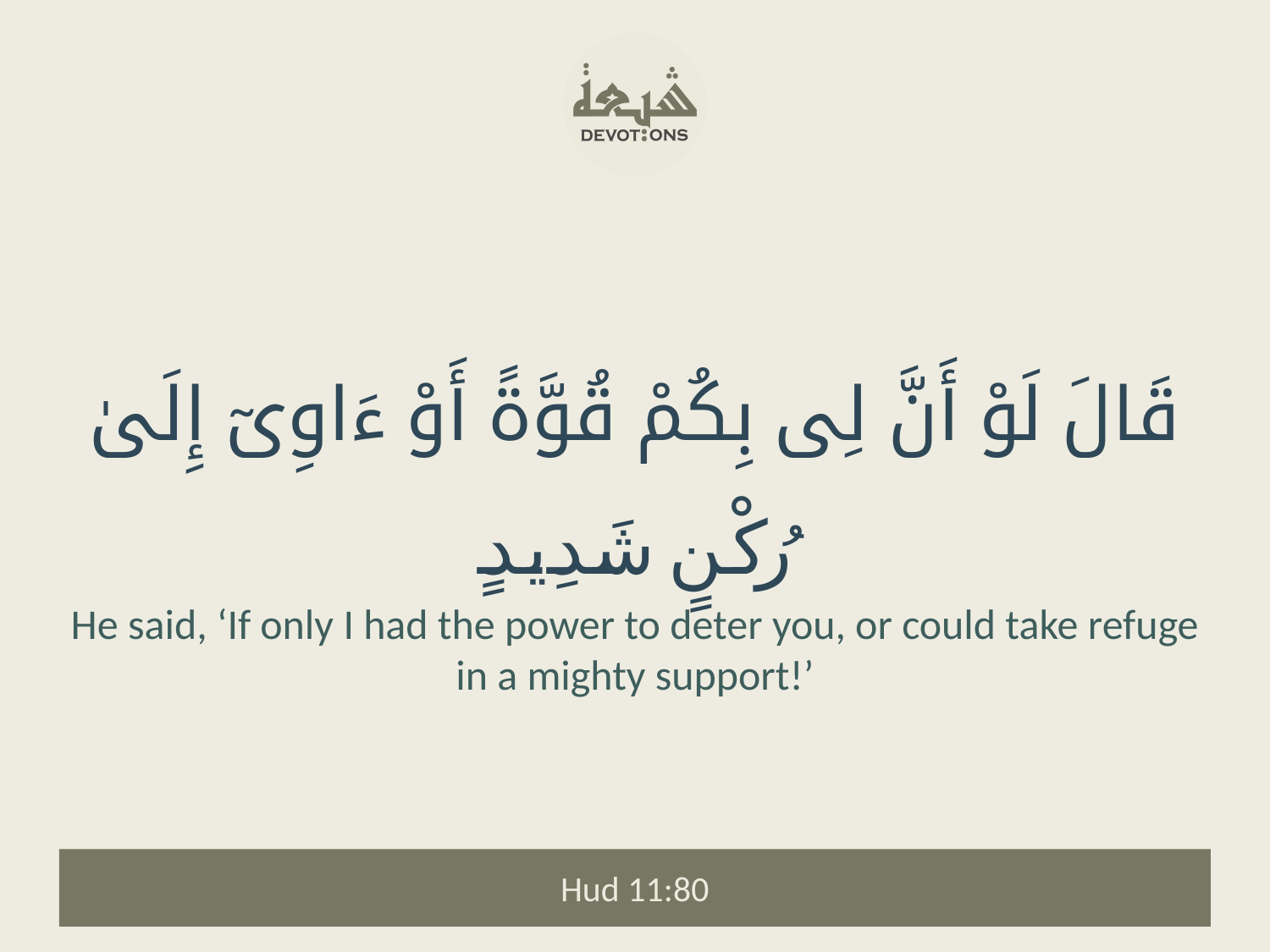

قَالَ لَوْ أَنَّ لِى بِكُمْ قُوَّةً أَوْ ءَاوِىٓ إِلَىٰ رُكْنٍ شَدِيدٍ
He said, ‘If only I had the power to deter you, or could take refuge in a mighty support!’
Hud 11:80